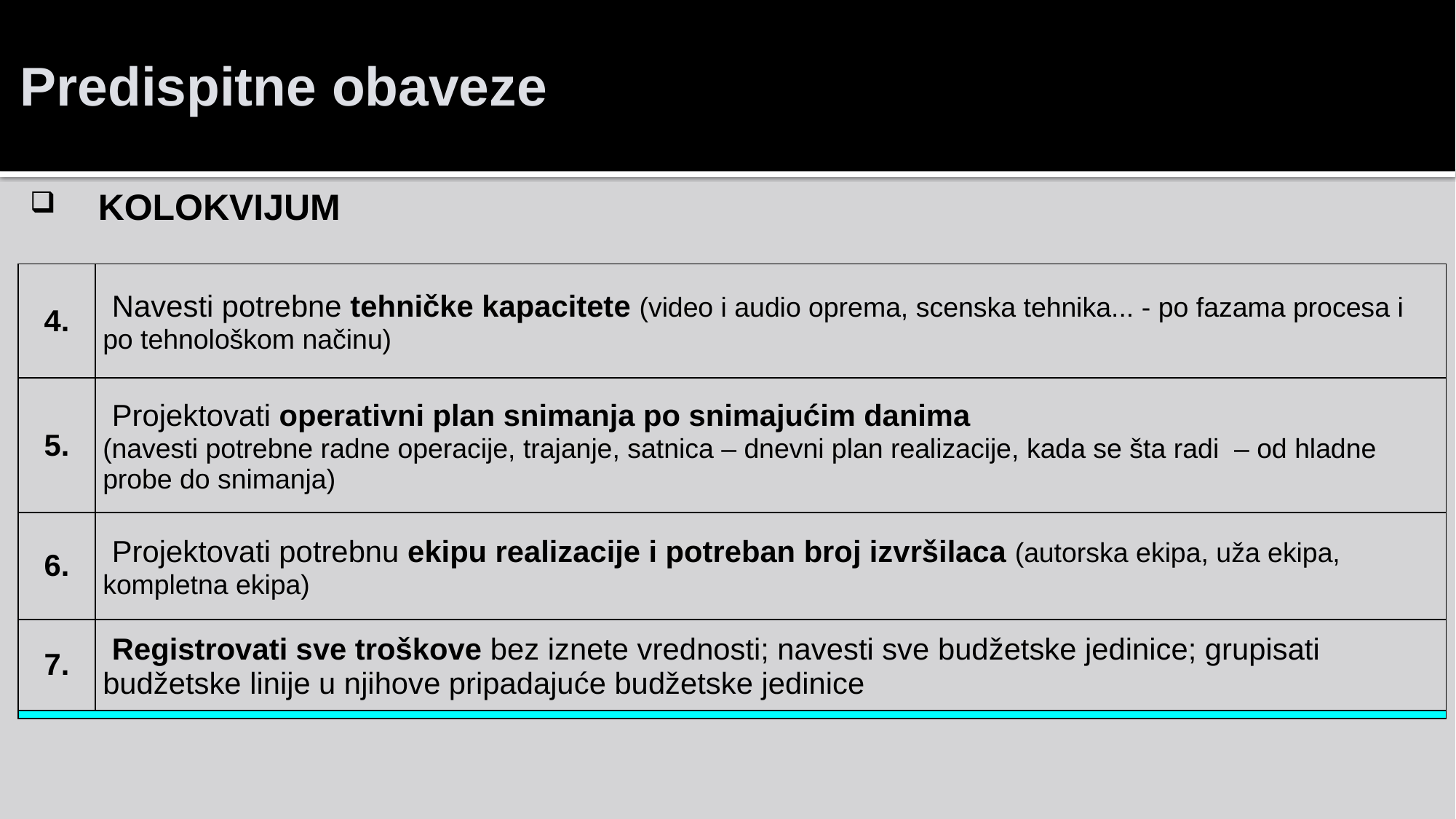

# Predispitne obaveze
KOLOKVIJUM

| 4. | Navesti potrebne tehničke kapacitete (video i audio oprema, scenska tehnika... - po fazama procesa i po tehnološkom načinu) |
| --- | --- |
| 5. | Projektovati operativni plan snimanja po snimajućim danima (navesti potrebne radne operacije, trajanje, satnica – dnevni plan realizacije, kada se šta radi – od hladne probe do snimanja) |
| 6. | Projektovati potrebnu ekipu realizacije i potreban broj izvršilaca (autorska ekipa, uža ekipa, kompletna ekipa) |
| 7. | Registrovati sve troškove bez iznete vrednosti; navesti sve budžetske jedinice; grupisati budžetske linije u njihove pripadajuće budžetske jedinice |
|  |  |